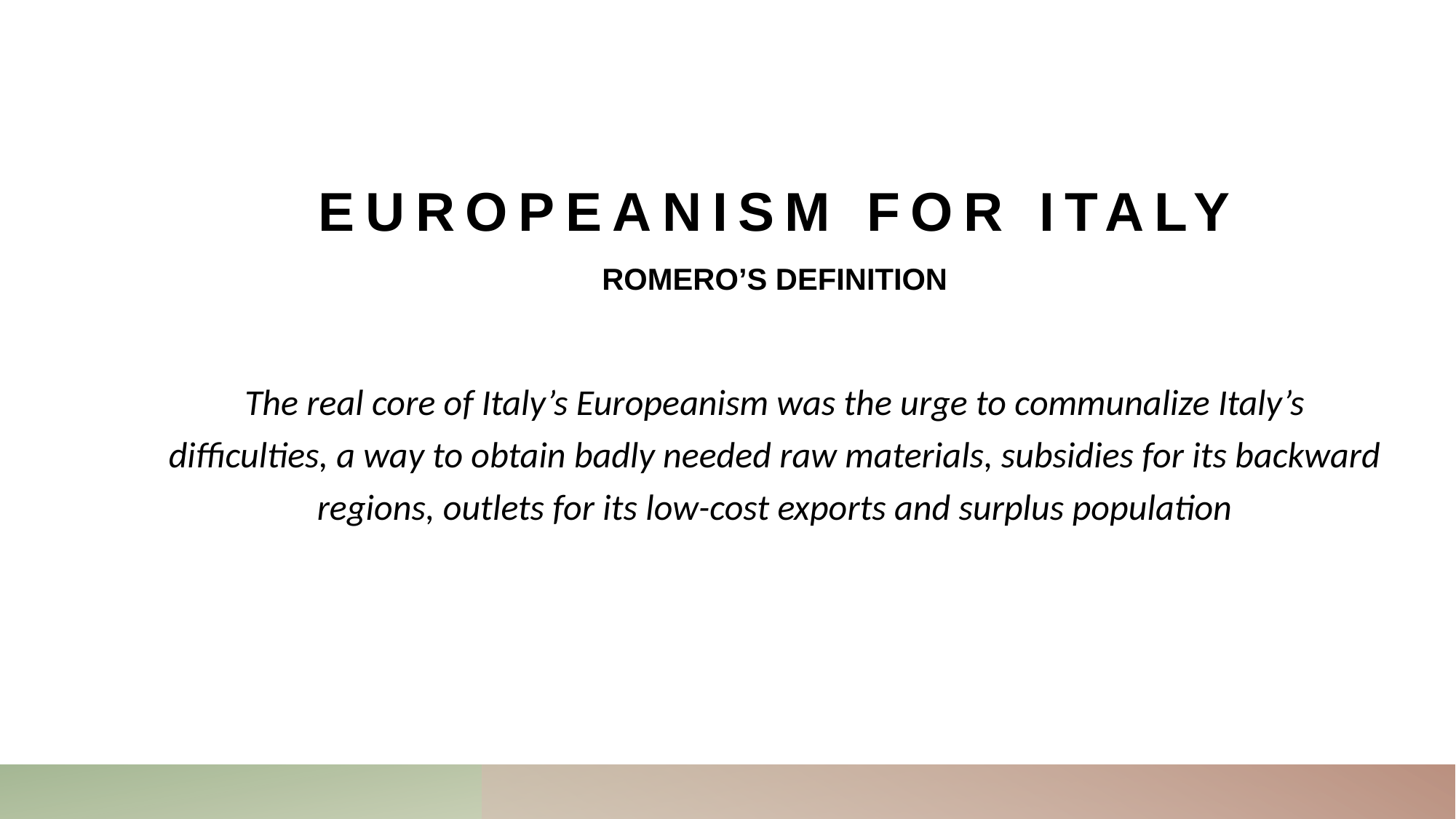

# EUROPEANISM FOR ITALY
ROMERO’S DEFINITION

The real core of Italy’s Europeanism was the urge to communalize Italy’s difficulties, a way to obtain badly needed raw materials, subsidies for its backward regions, outlets for its low-cost exports and surplus population